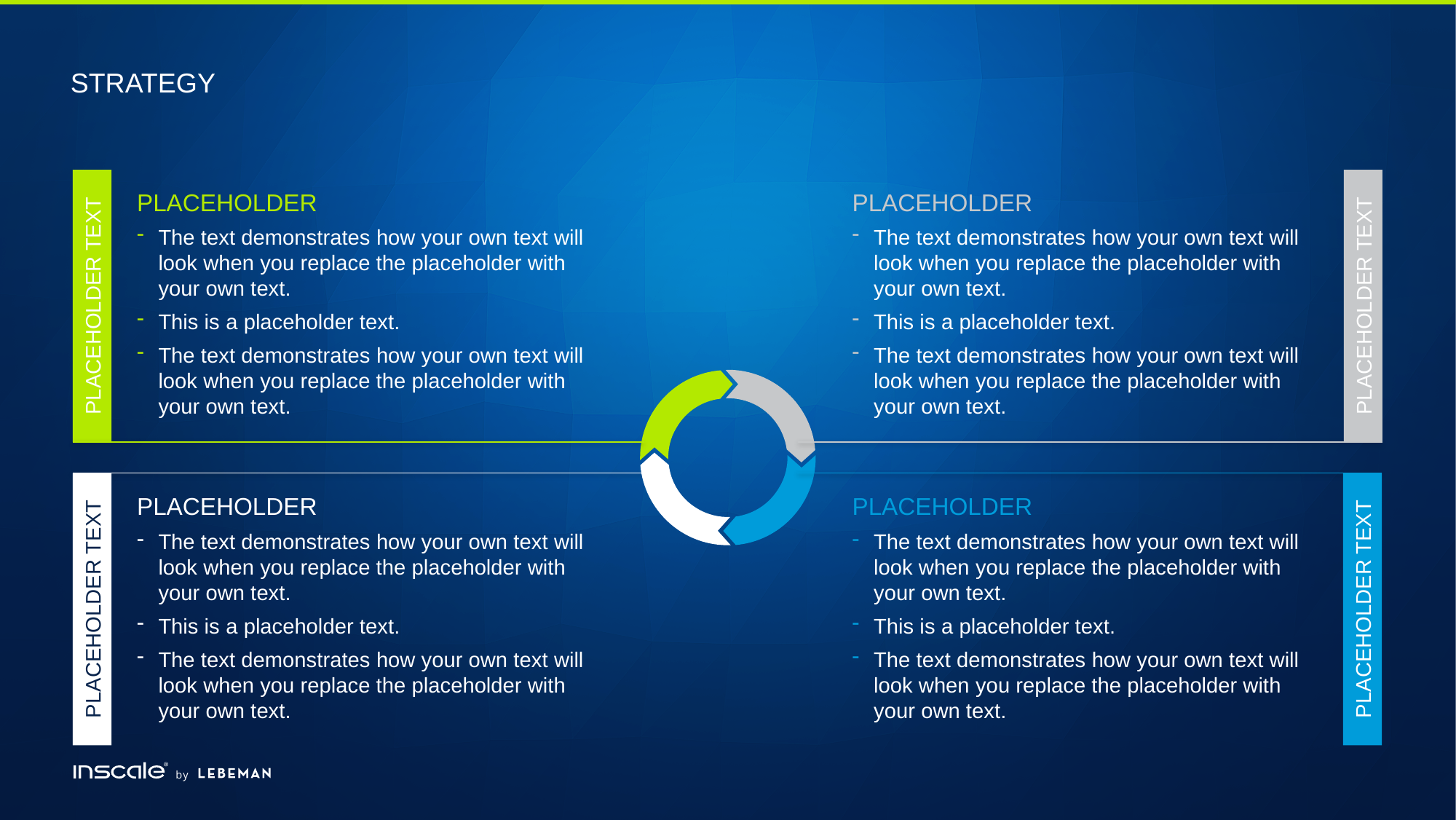

# Strategy

placeholder text
Placeholder
The text demonstrates how your own text will look when you replace the placeholder with your own text.
This is a placeholder text.
The text demonstrates how your own text will look when you replace the placeholder with your own text.
Placeholder
The text demonstrates how your own text will look when you replace the placeholder with your own text.
This is a placeholder text.
The text demonstrates how your own text will look when you replace the placeholder with your own text.
placeholder text

placeholder text
placeholder text
Placeholder
The text demonstrates how your own text will look when you replace the placeholder with your own text.
This is a placeholder text.
The text demonstrates how your own text will look when you replace the placeholder with your own text.
Placeholder
The text demonstrates how your own text will look when you replace the placeholder with your own text.
This is a placeholder text.
The text demonstrates how your own text will look when you replace the placeholder with your own text.